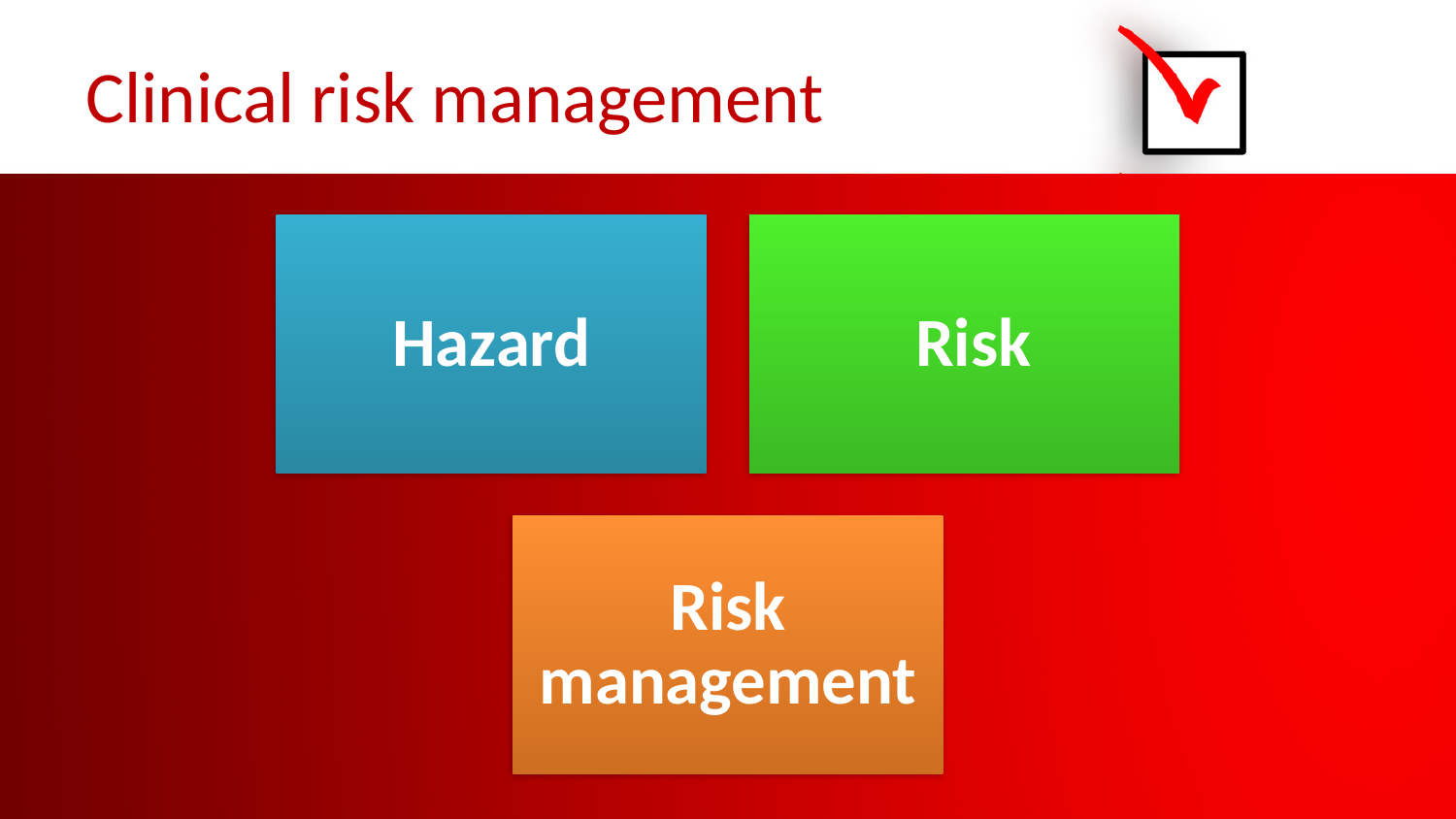

# Clinical risk management
Hazard
Risk
Risk management